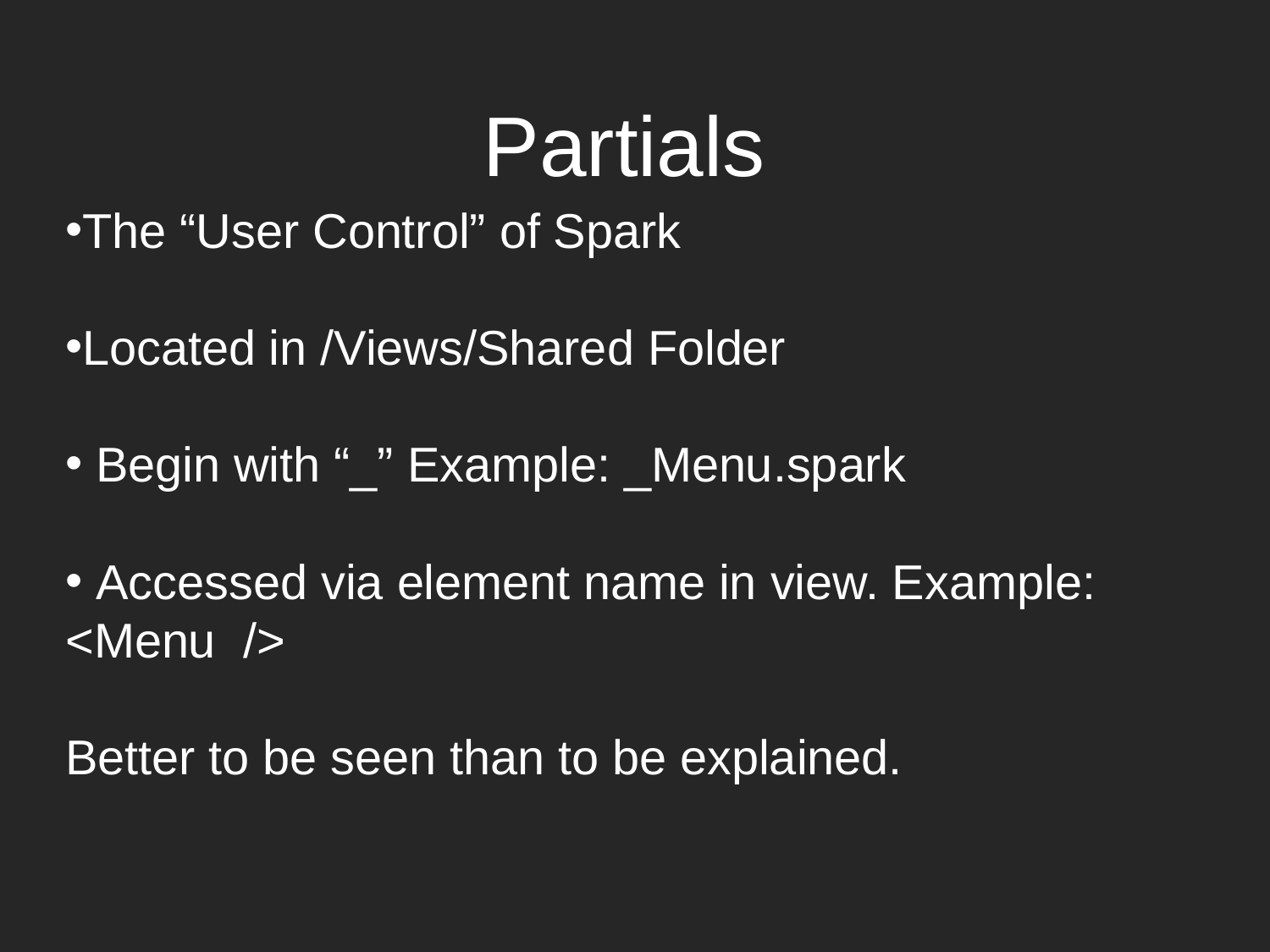

# Partials
The “User Control” of Spark

Located in /Views/Shared Folder

 Begin with “_” Example: _Menu.spark

 Accessed via element name in view. Example: <Menu  />

Better to be seen than to be explained.